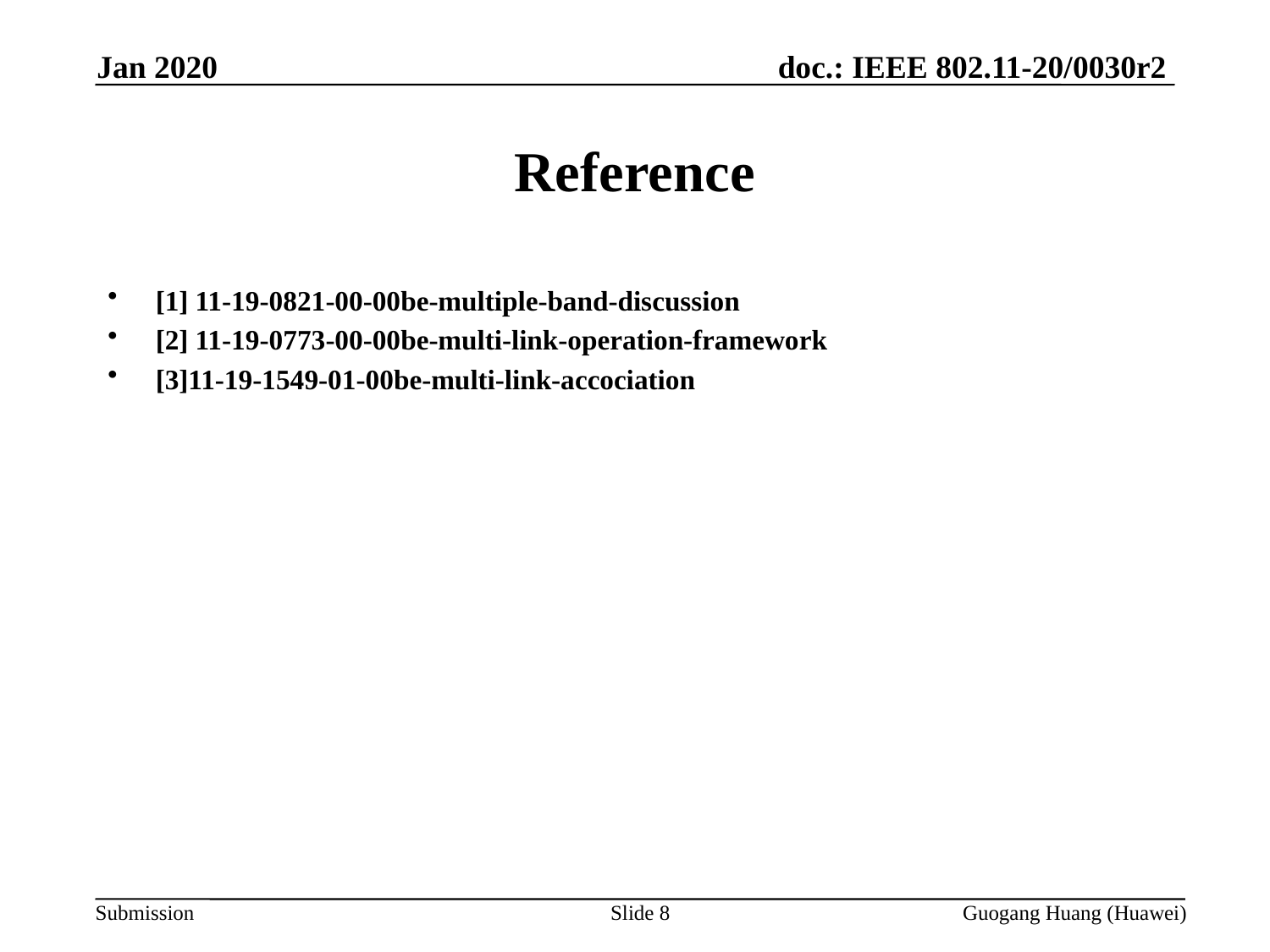

Jan 2020
Reference
[1] 11-19-0821-00-00be-multiple-band-discussion
[2] 11-19-0773-00-00be-multi-link-operation-framework
[3]11-19-1549-01-00be-multi-link-accociation

Slide 8
Guogang Huang (Huawei)